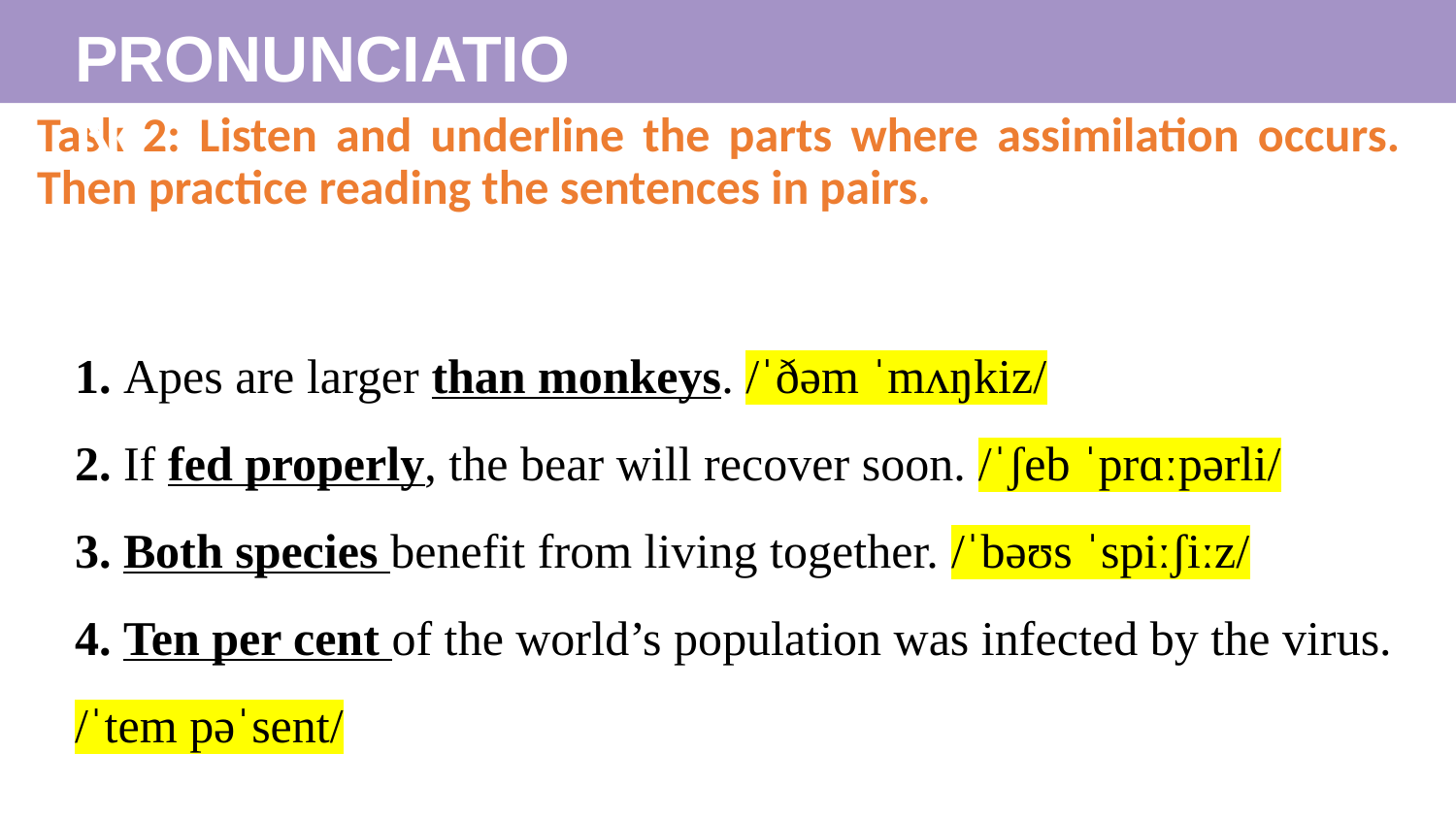

PRONUNCIATION
Task 2: Listen and underline the parts where assimilation occurs. Then practice reading the sentences in pairs.
1. Apes are larger than monkeys. /ˈðəm ˈmʌŋkiz/
2. If fed properly, the bear will recover soon. /ˈʃeb ˈprɑːpərli/
3. Both species benefit from living together. /ˈbəʊs ˈspiːʃiːz/
4. Ten per cent of the world’s population was infected by the virus.
/ˈtem pəˈsent/